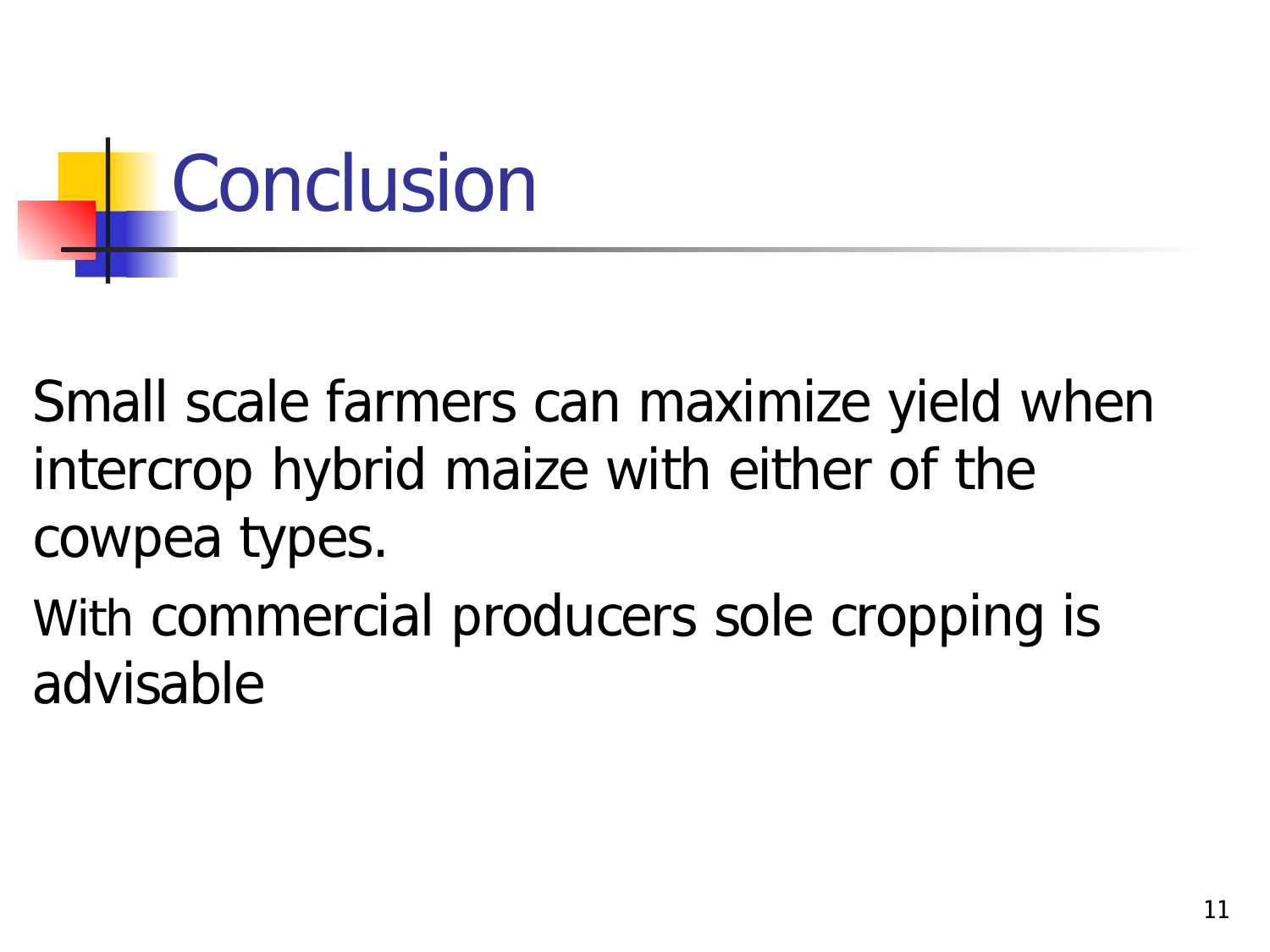

# Conclusion

Small scale farmers can maximize yield when intercrop hybrid maize with either of the cowpea types.
With commercial producers sole cropping is advisable

11